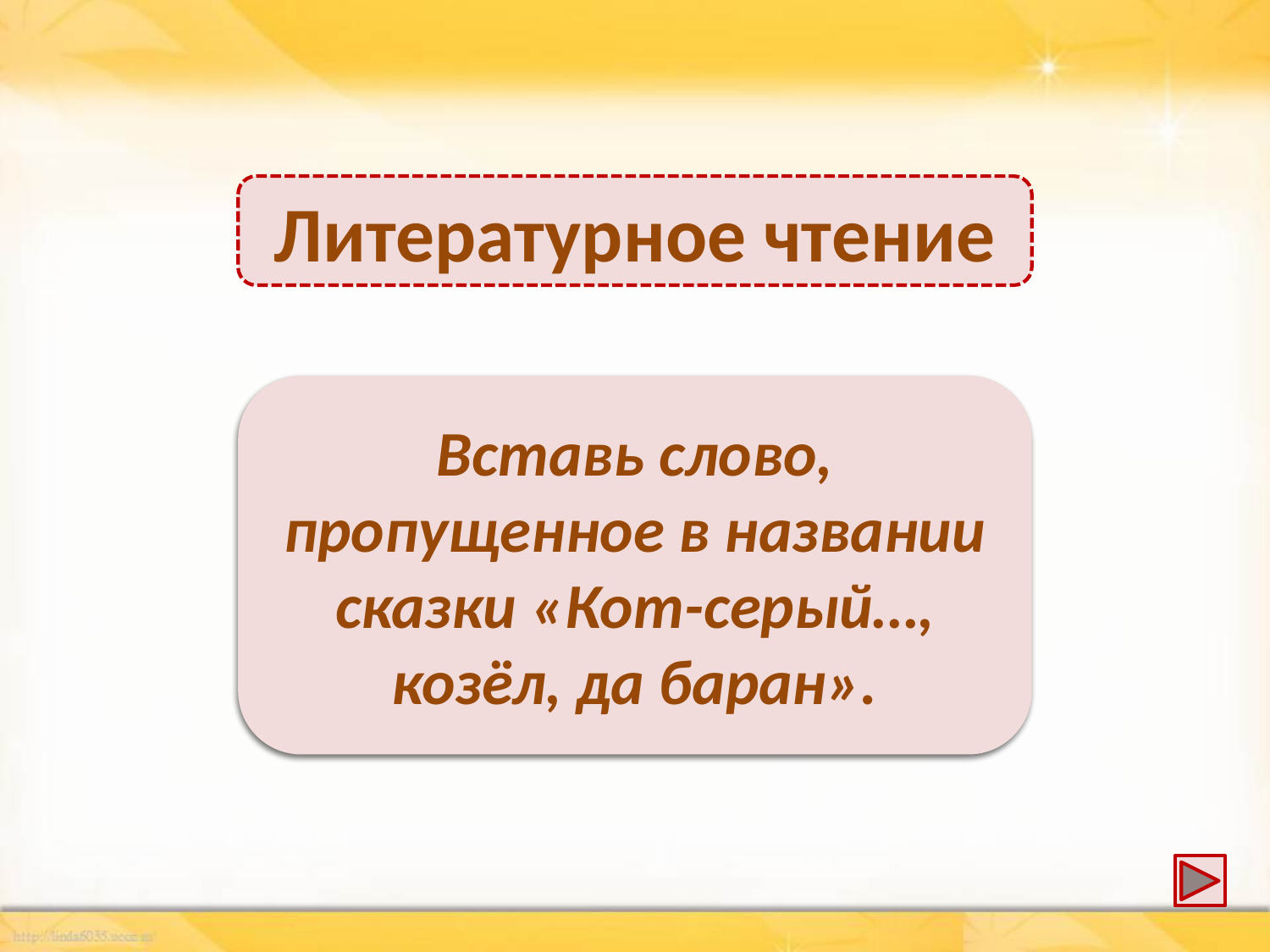

Литературное чтение
лоб
Вставь слово, пропущенное в названии сказки «Кот-серый…, козёл, да баран».